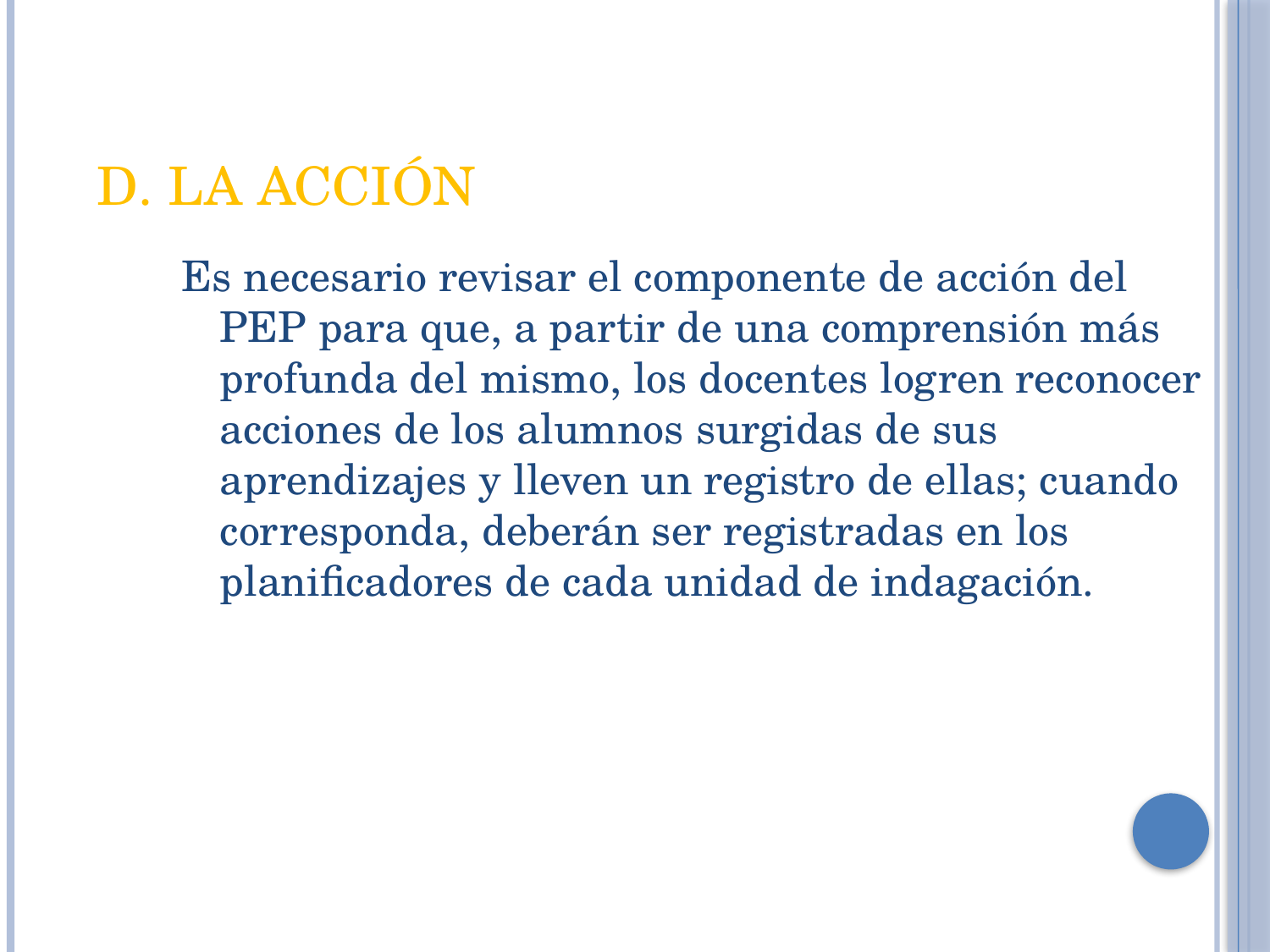

# D. LA ACCIÓN
Es necesario revisar el componente de acción del PEP para que, a partir de una comprensión más profunda del mismo, los docentes logren reconocer acciones de los alumnos surgidas de sus aprendizajes y lleven un registro de ellas; cuando corresponda, deberán ser registradas en los planificadores de cada unidad de indagación.